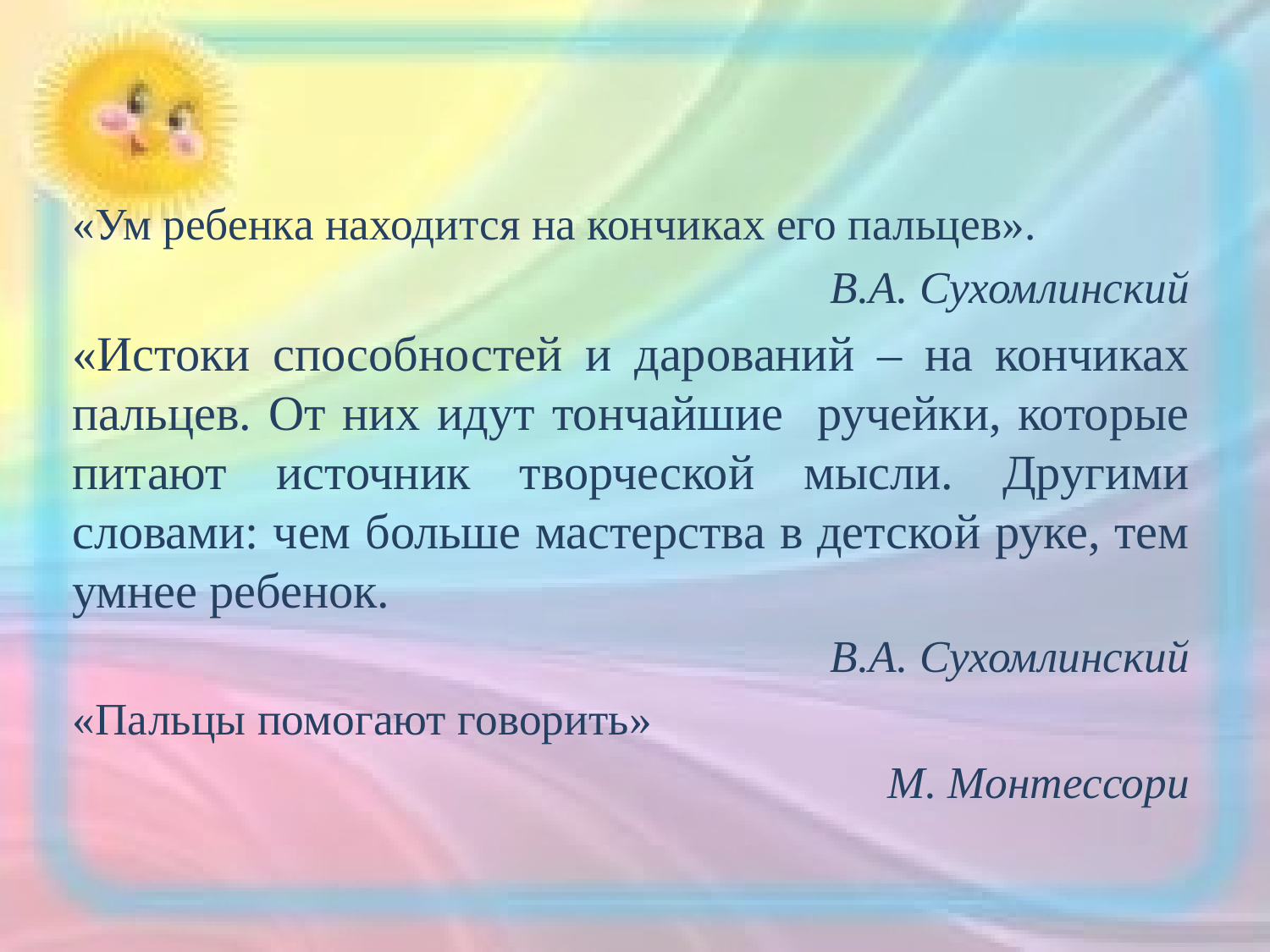

«Ум ребенка находится на кончиках его пальцев».
В.А. Сухомлинский
«Истоки способностей и дарований – на кончиках пальцев. От них идут тончайшие  ручейки, которые питают источник творческой мысли. Другими словами: чем больше мастерства в детской руке, тем умнее ребенок.
В.А. Сухомлинский
«Пальцы помогают говорить»
М. Монтессори